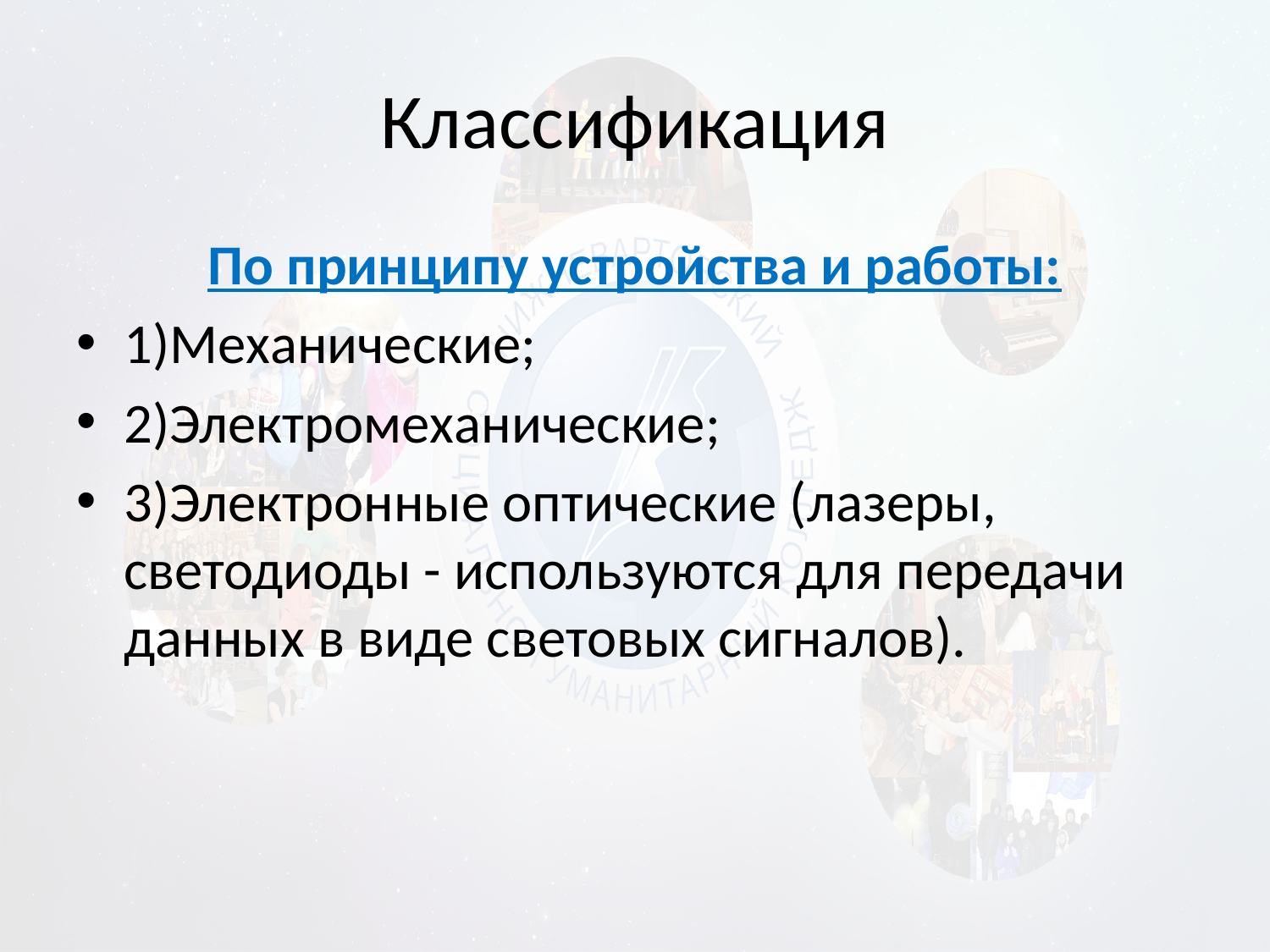

# Классификация
По принципу устройства и работы:
1)Механические;
2)Электромеханические;
3)Электронные оптические (лазеры, светодиоды - используются для передачи данных в виде световых сигналов).